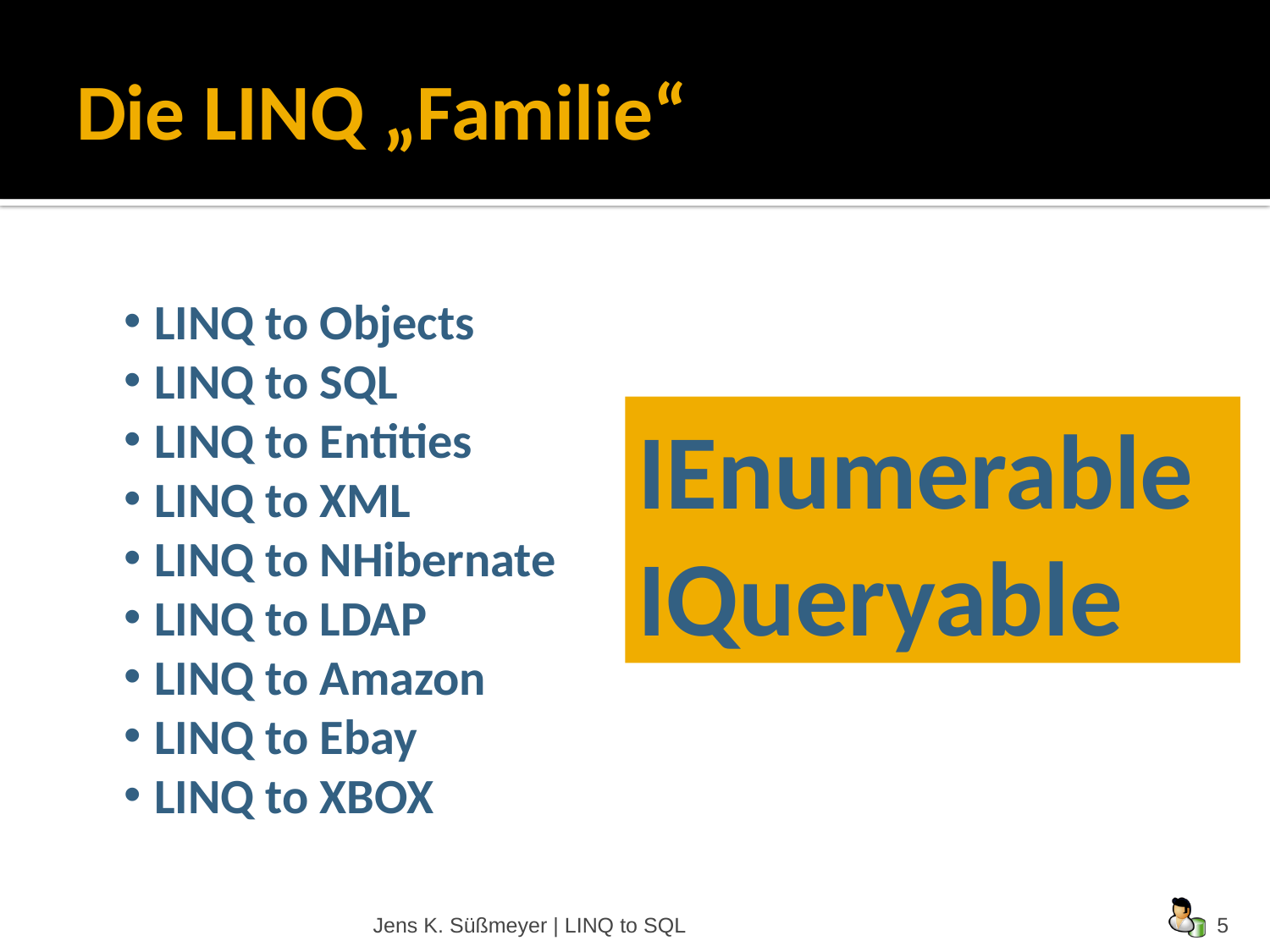

# Die LINQ „Familie“
LINQ to Objects
LINQ to SQL
LINQ to Entities
LINQ to XML
LINQ to NHibernate
LINQ to LDAP
LINQ to Amazon
LINQ to Ebay
LINQ to XBOX
IEnumerable IQueryable
Jens K. Süßmeyer | LINQ to SQL
5